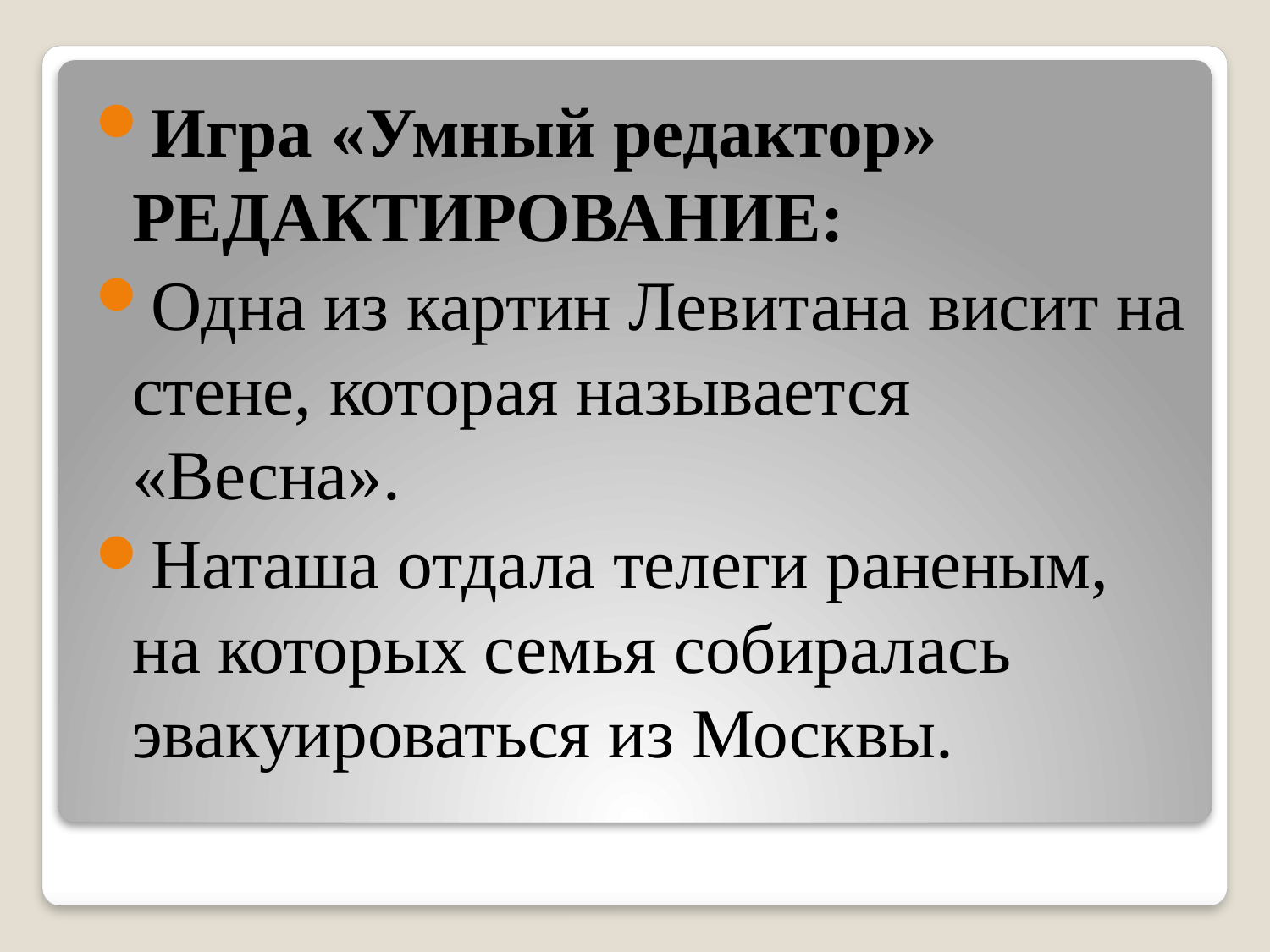

Игра «Умный редактор» РЕДАКТИРОВАНИЕ:
Одна из картин Левитана висит на стене, которая называется «Весна».
Наташа отдала телеги раненым, на которых семья собиралась эвакуироваться из Москвы.